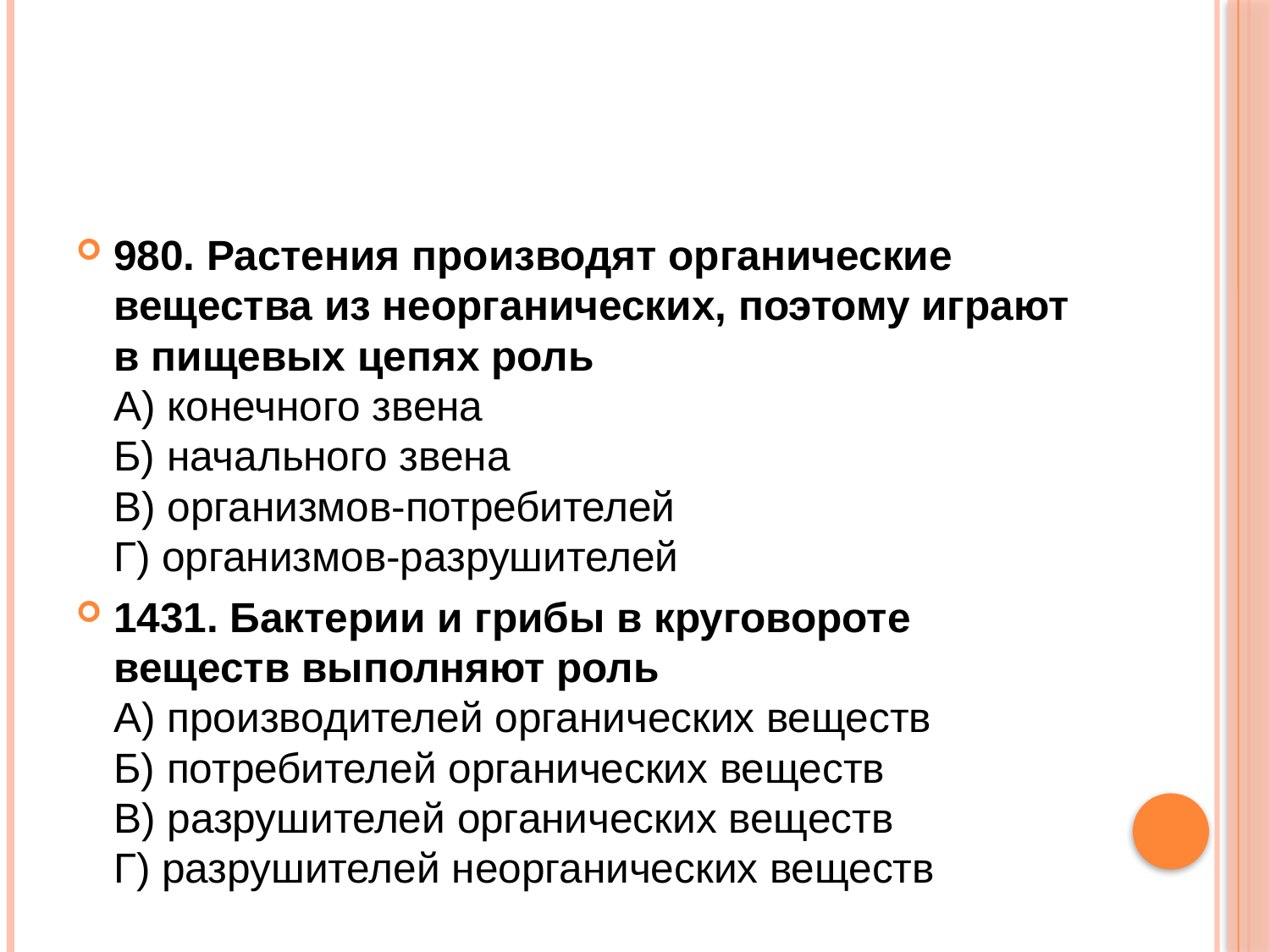

#
980. Растения производят органические вещества из неорганических, поэтому играют в пищевых цепях роль 
А) конечного звена 
Б) начального звена
В) организмов-потребителей
Г) организмов-разрушителей
1431. Бактерии и грибы в круговороте веществ выполняют роль
А) производителей органических веществ
Б) потребителей органических веществ
В) разрушителей органических веществ
Г) разрушителей неорганических веществ